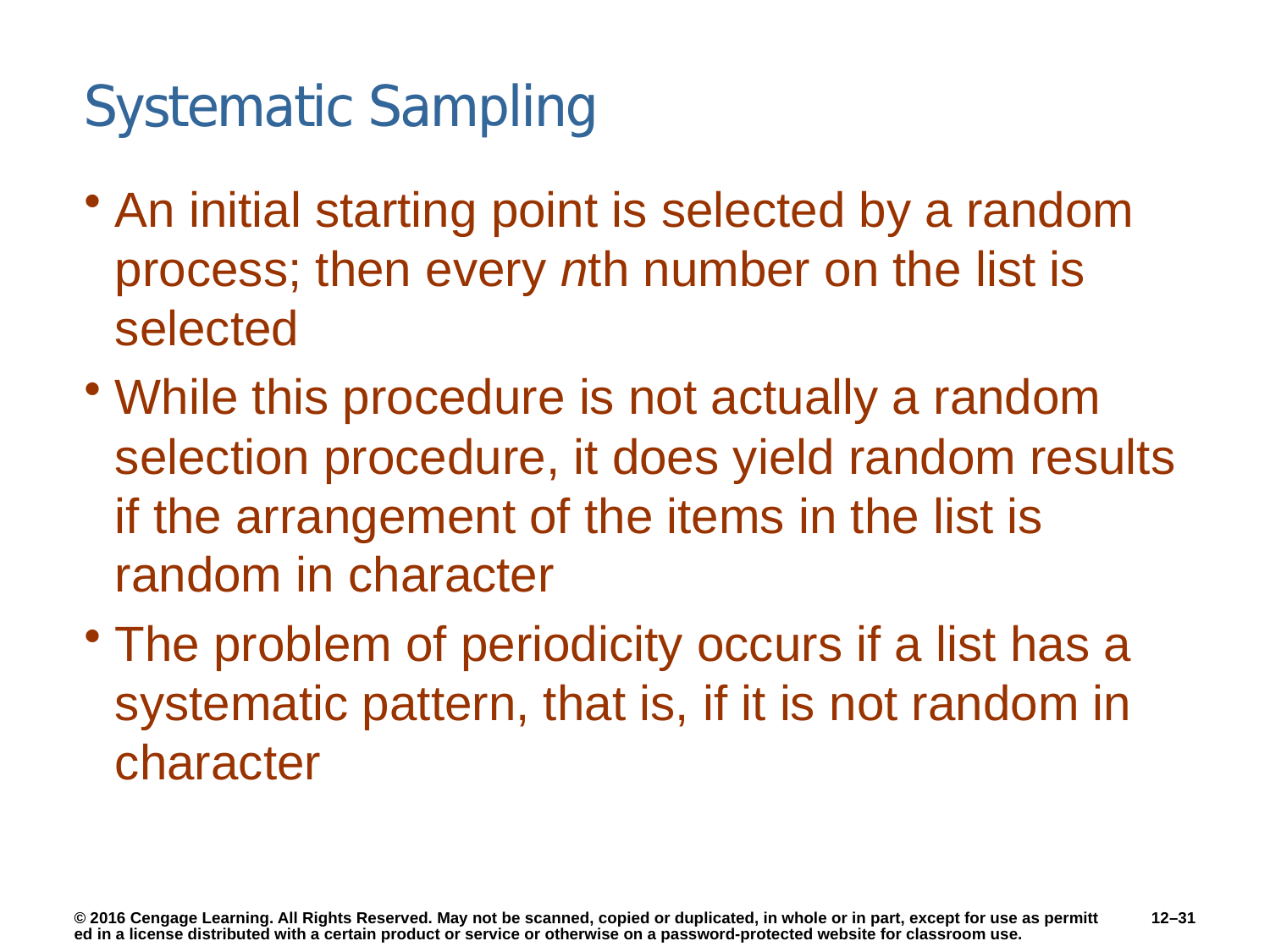

# Systematic Sampling
An initial starting point is selected by a random process; then every nth number on the list is selected
While this procedure is not actually a random selection procedure, it does yield random results if the arrangement of the items in the list is random in character
The problem of periodicity occurs if a list has a systematic pattern, that is, if it is not random in character
12–31
© 2016 Cengage Learning. All Rights Reserved. May not be scanned, copied or duplicated, in whole or in part, except for use as permitted in a license distributed with a certain product or service or otherwise on a password-protected website for classroom use.